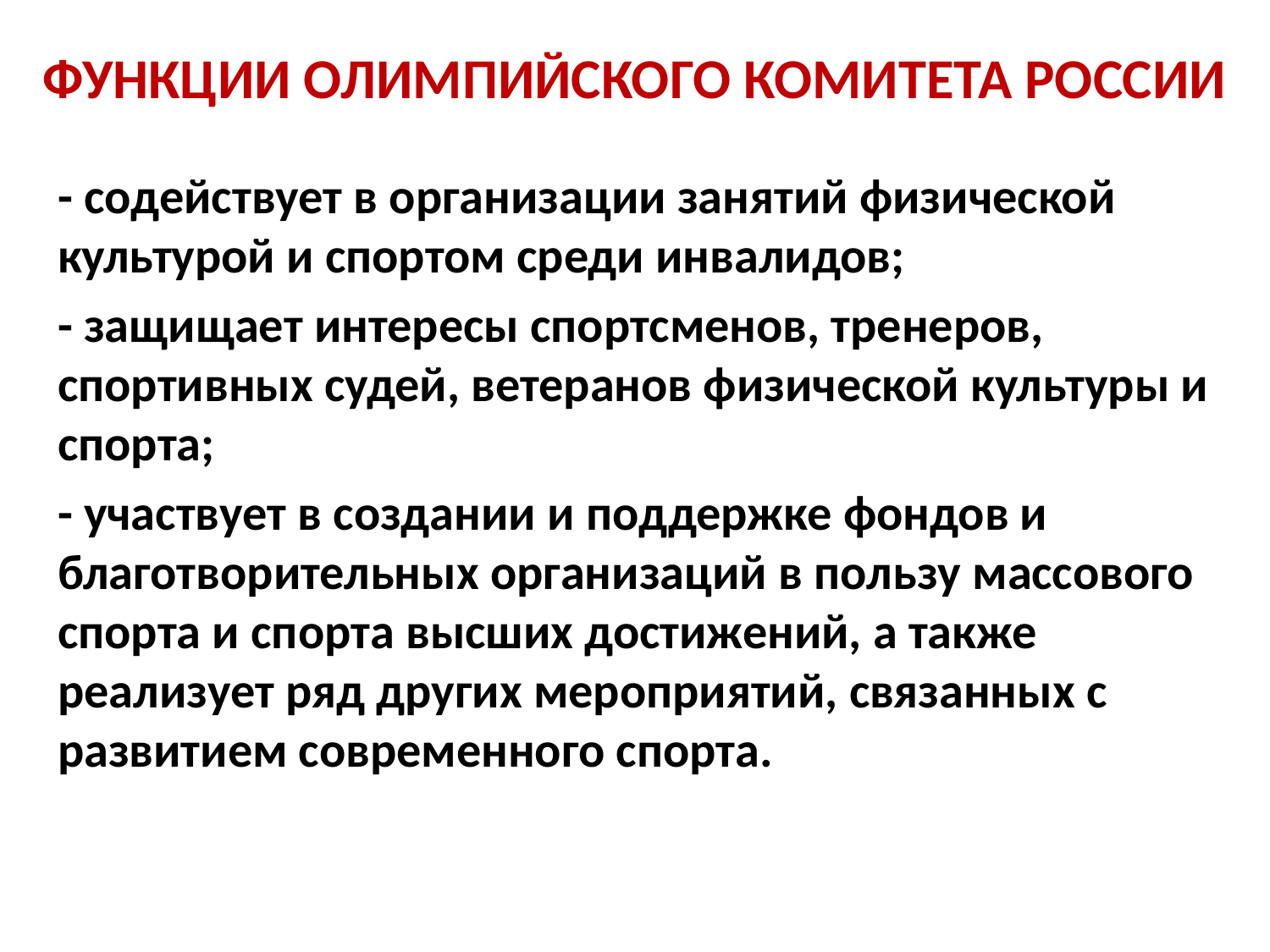

# Функции Олимпийского комитета России
- содействует в организации занятий физической культурой и спортом среди инвалидов;
- защищает интересы спортсменов, тренеров, спортивных судей, ветеранов физической культуры и спорта;
- участвует в создании и поддержке фондов и благотворительных организаций в пользу массового спорта и спорта высших достижений, а также реализует ряд других мероприятий, связанных с развитием современного спорта.